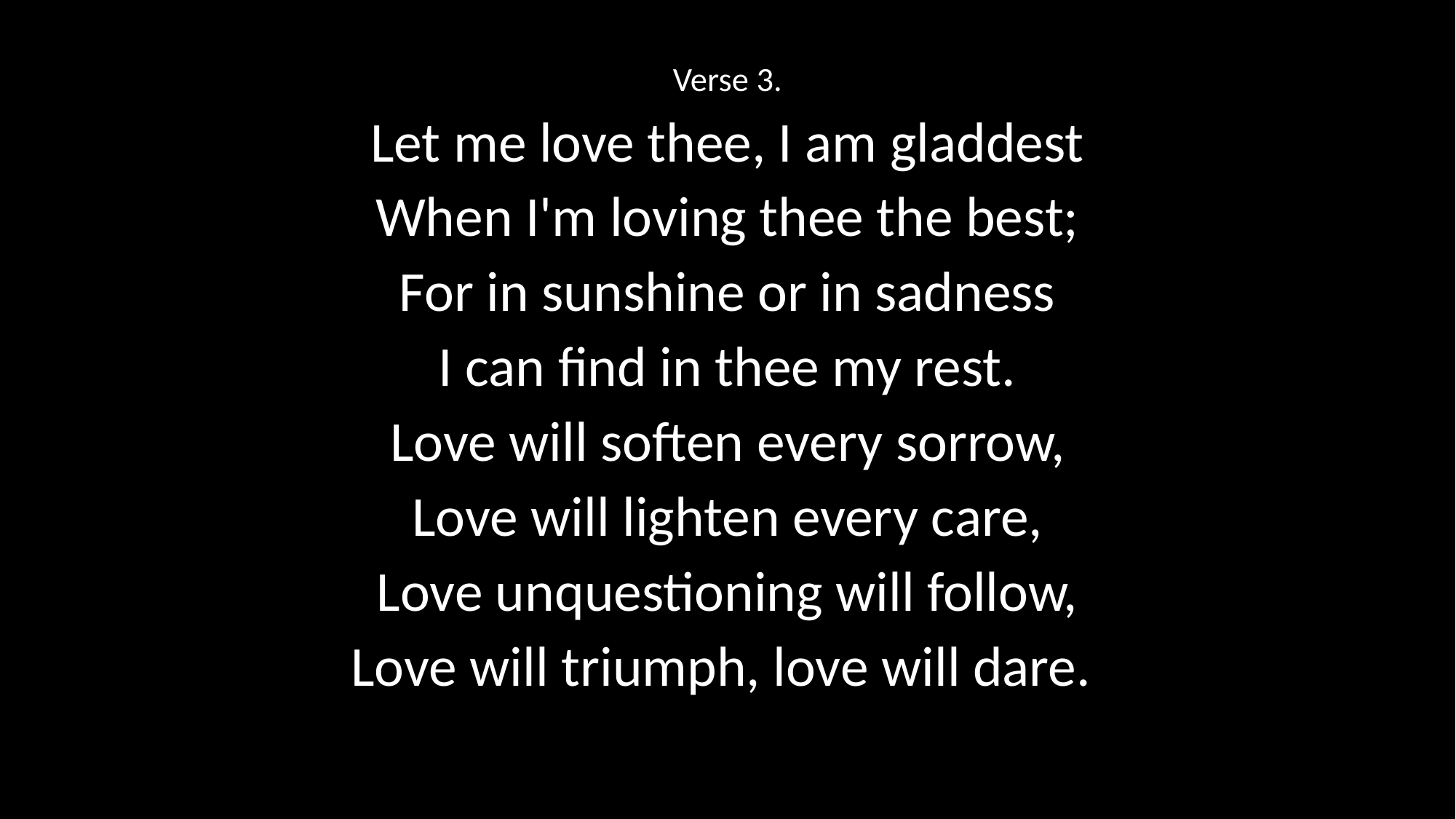

Verse 3.
Let me love thee, I am gladdest
When I'm loving thee the best;
For in sunshine or in sadness
I can find in thee my rest.
Love will soften every sorrow,
Love will lighten every care,
Love unquestioning will follow,
Love will triumph, love will dare.